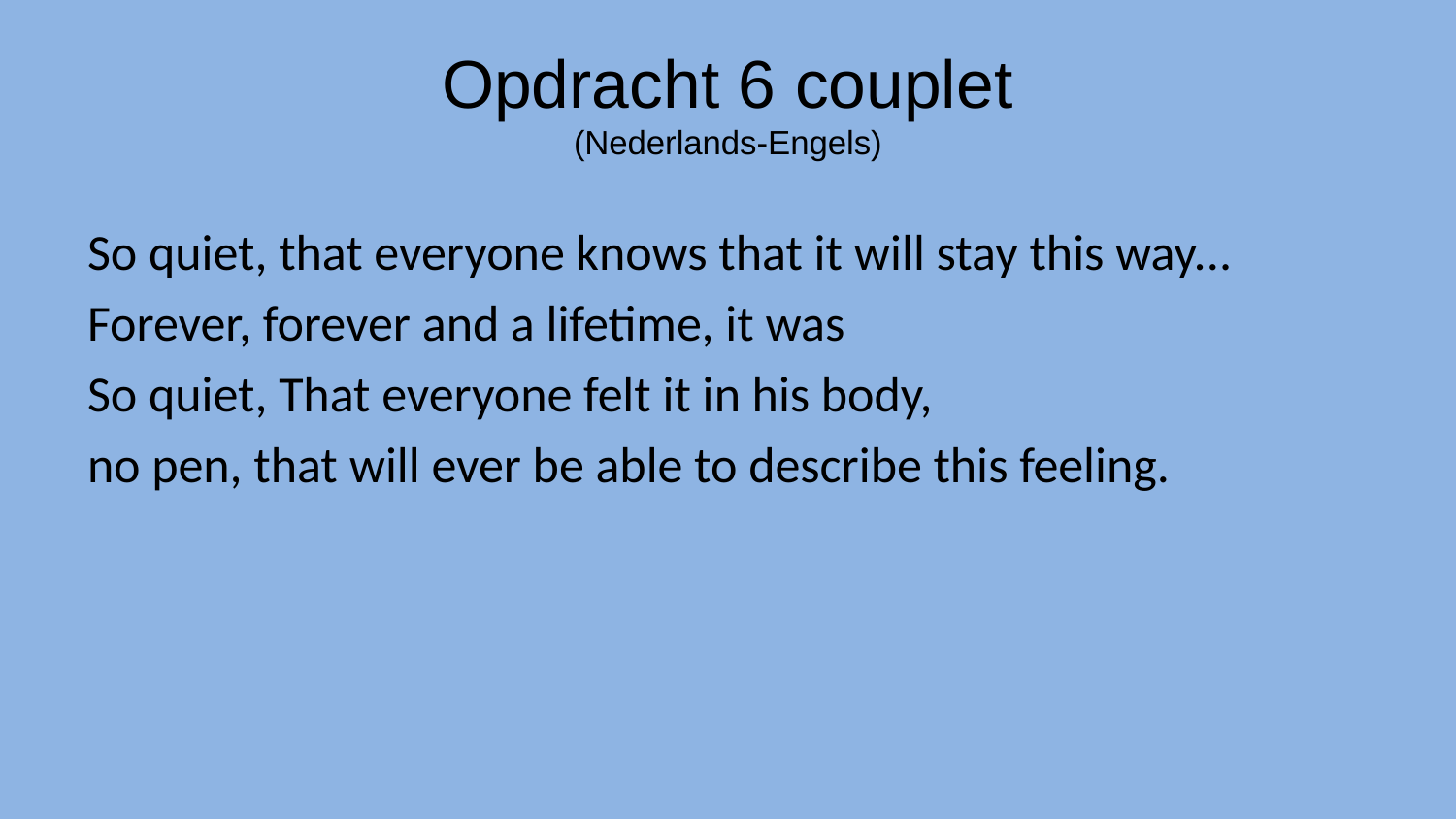

# Opdracht 6 couplet (Nederlands-Engels)
So quiet, that everyone knows that it will stay this way...
Forever, forever and a lifetime, it was
So quiet, That everyone felt it in his body,
no pen, that will ever be able to describe this feeling.